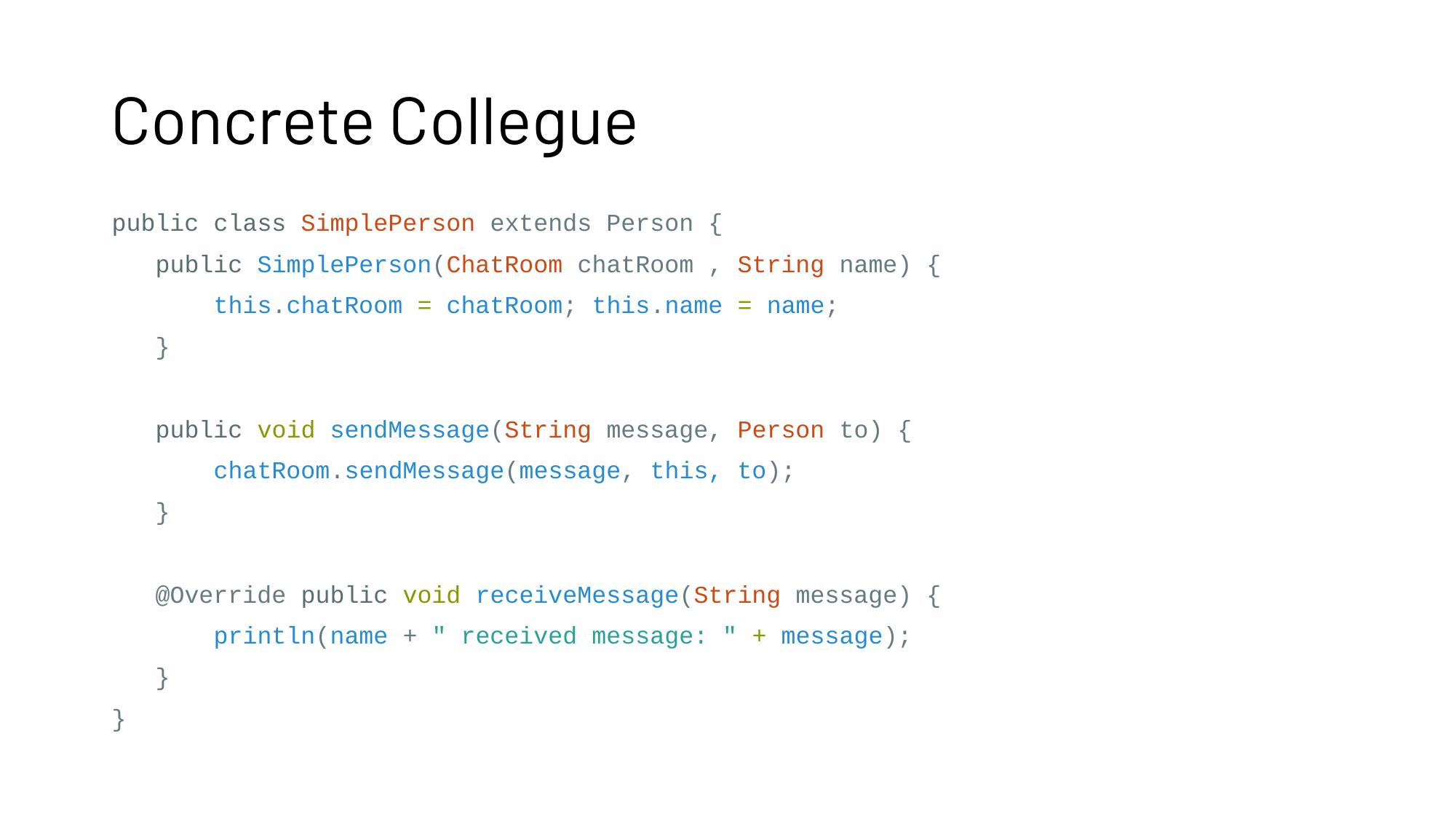

Concrete Collegue
public class SimplePerson extends Person {
   public SimplePerson(ChatRoom chatRoom , String name) {
       this.chatRoom = chatRoom; this.name = name;
   }

   public void sendMessage(String message, Person to) {
       chatRoom.sendMessage(message, this, to);
   }

   @Override public void receiveMessage(String message) {
       println(name + " received message: " + message);
   }
}